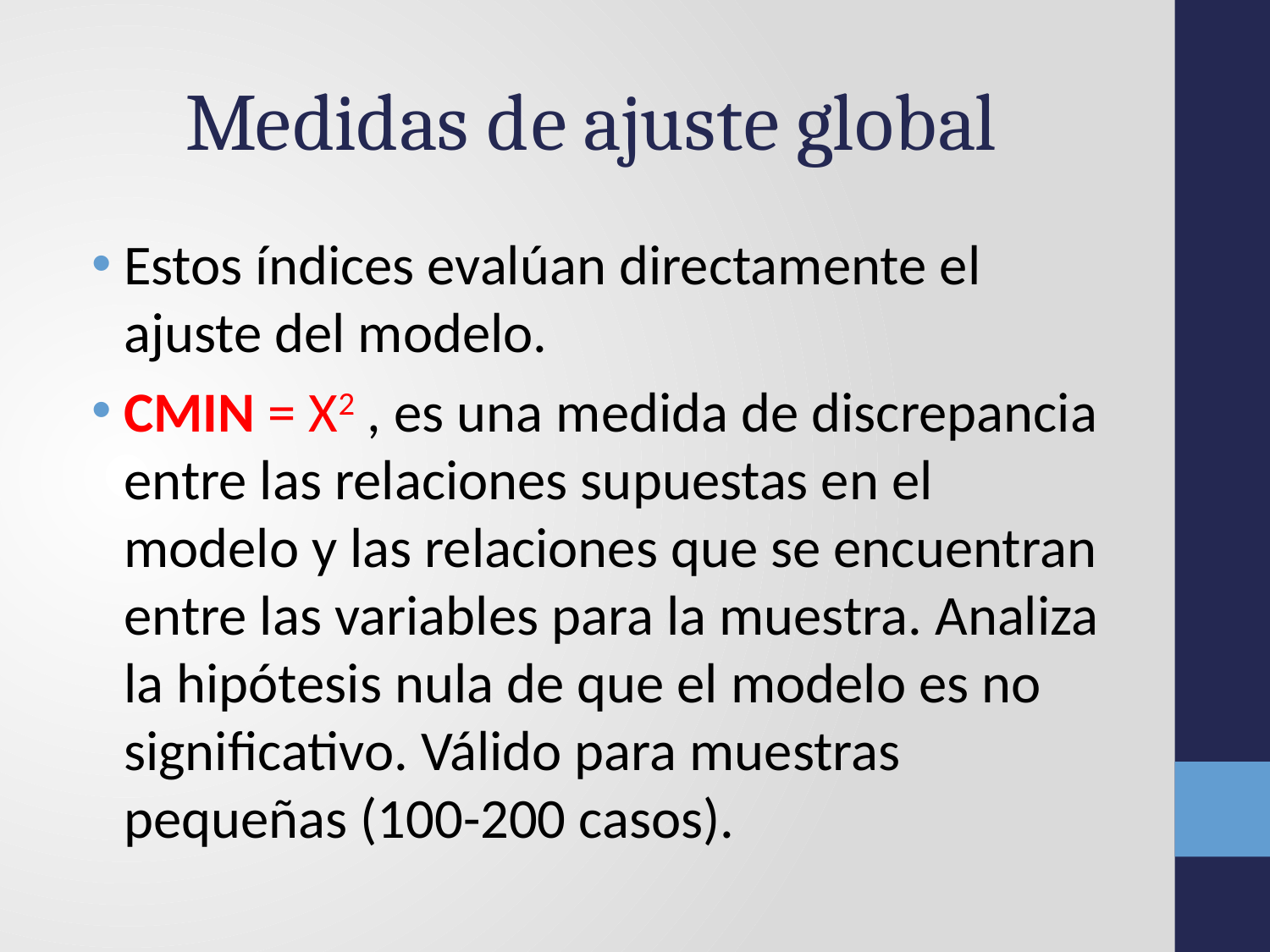

# Medidas de ajuste global
Estos índices evalúan directamente el ajuste del modelo.
CMIN = X2 , es una medida de discrepancia entre las relaciones supuestas en el modelo y las relaciones que se encuentran entre las variables para la muestra. Analiza la hipótesis nula de que el modelo es no significativo. Válido para muestras pequeñas (100-200 casos).